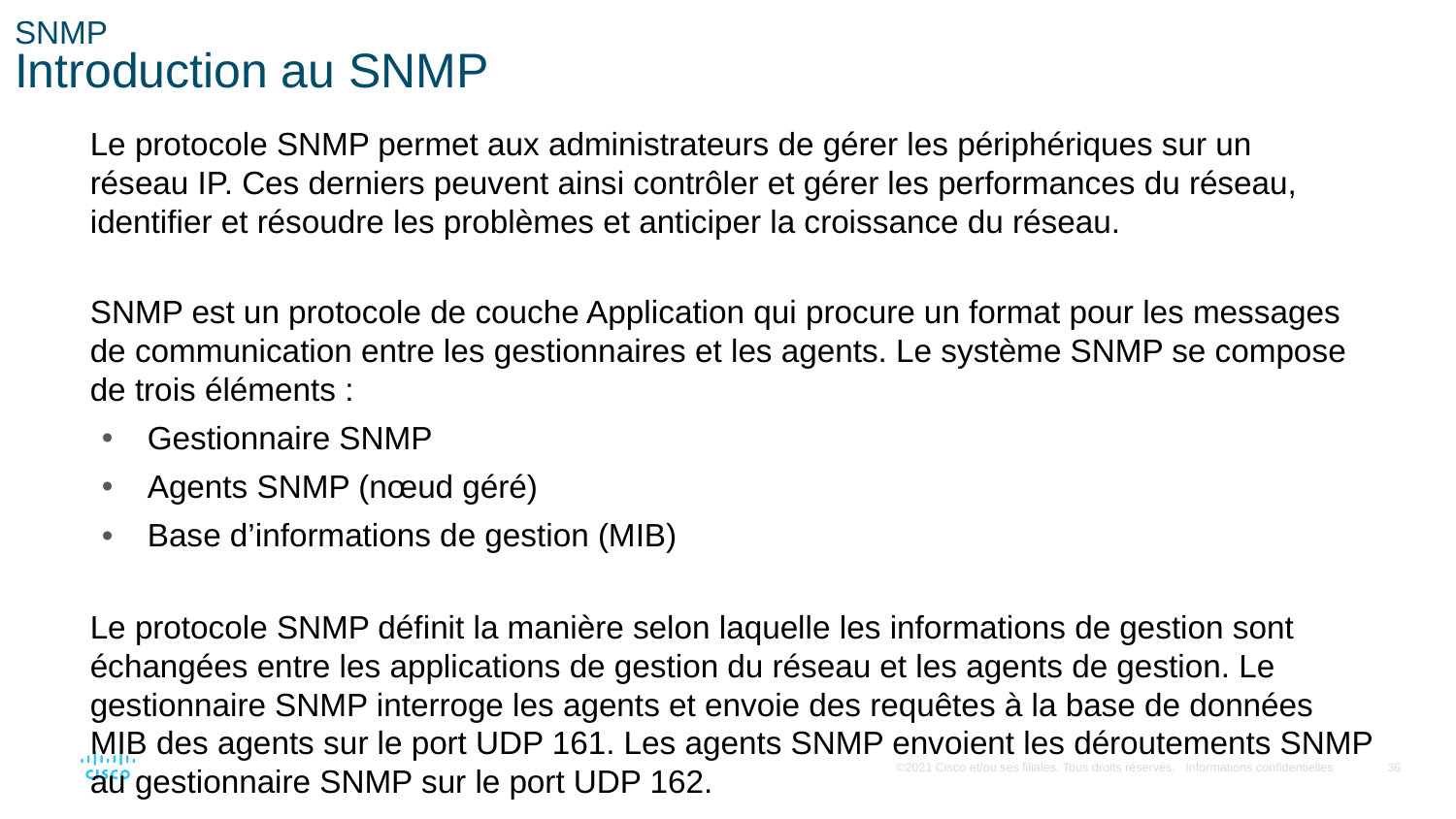

# SNMP Introduction au SNMP
Le protocole SNMP permet aux administrateurs de gérer les périphériques sur un réseau IP. Ces derniers peuvent ainsi contrôler et gérer les performances du réseau, identifier et résoudre les problèmes et anticiper la croissance du réseau.

SNMP est un protocole de couche Application qui procure un format pour les messages de communication entre les gestionnaires et les agents. Le système SNMP se compose de trois éléments :
Gestionnaire SNMP
Agents SNMP (nœud géré)
Base d’informations de gestion (MIB)

Le protocole SNMP définit la manière selon laquelle les informations de gestion sont échangées entre les applications de gestion du réseau et les agents de gestion. Le gestionnaire SNMP interroge les agents et envoie des requêtes à la base de données MIB des agents sur le port UDP 161. Les agents SNMP envoient les déroutements SNMP au gestionnaire SNMP sur le port UDP 162.